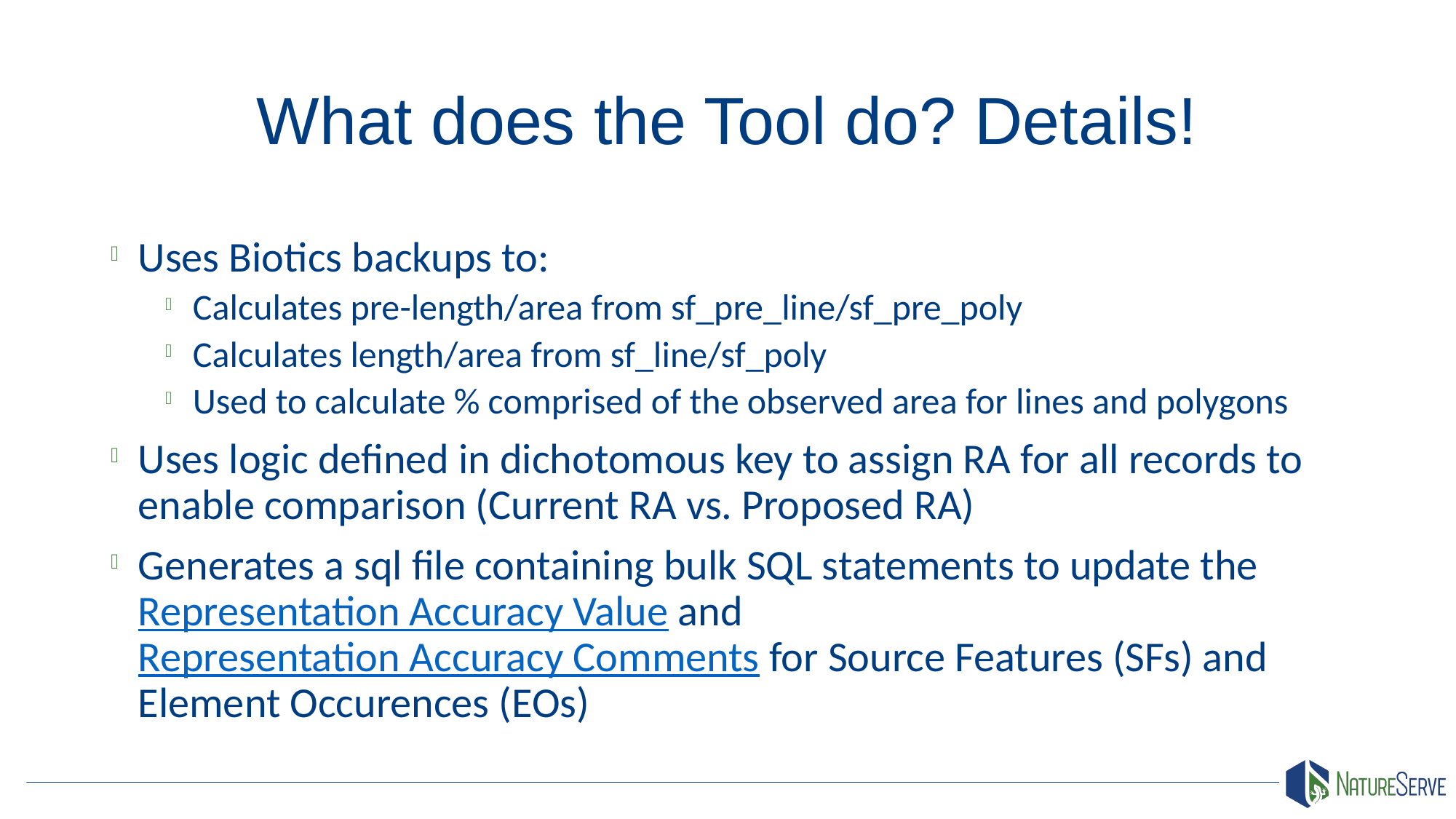

# What does the Tool do? Details!
Uses Biotics backups to:
Calculates pre-length/area from sf_pre_line/sf_pre_poly
Calculates length/area from sf_line/sf_poly
Used to calculate % comprised of the observed area for lines and polygons
Uses logic defined in dichotomous key to assign RA for all records to enable comparison (Current RA vs. Proposed RA)
Generates a sql file containing bulk SQL statements to update the Representation Accuracy Value and Representation Accuracy Comments for Source Features (SFs) and Element Occurences (EOs)